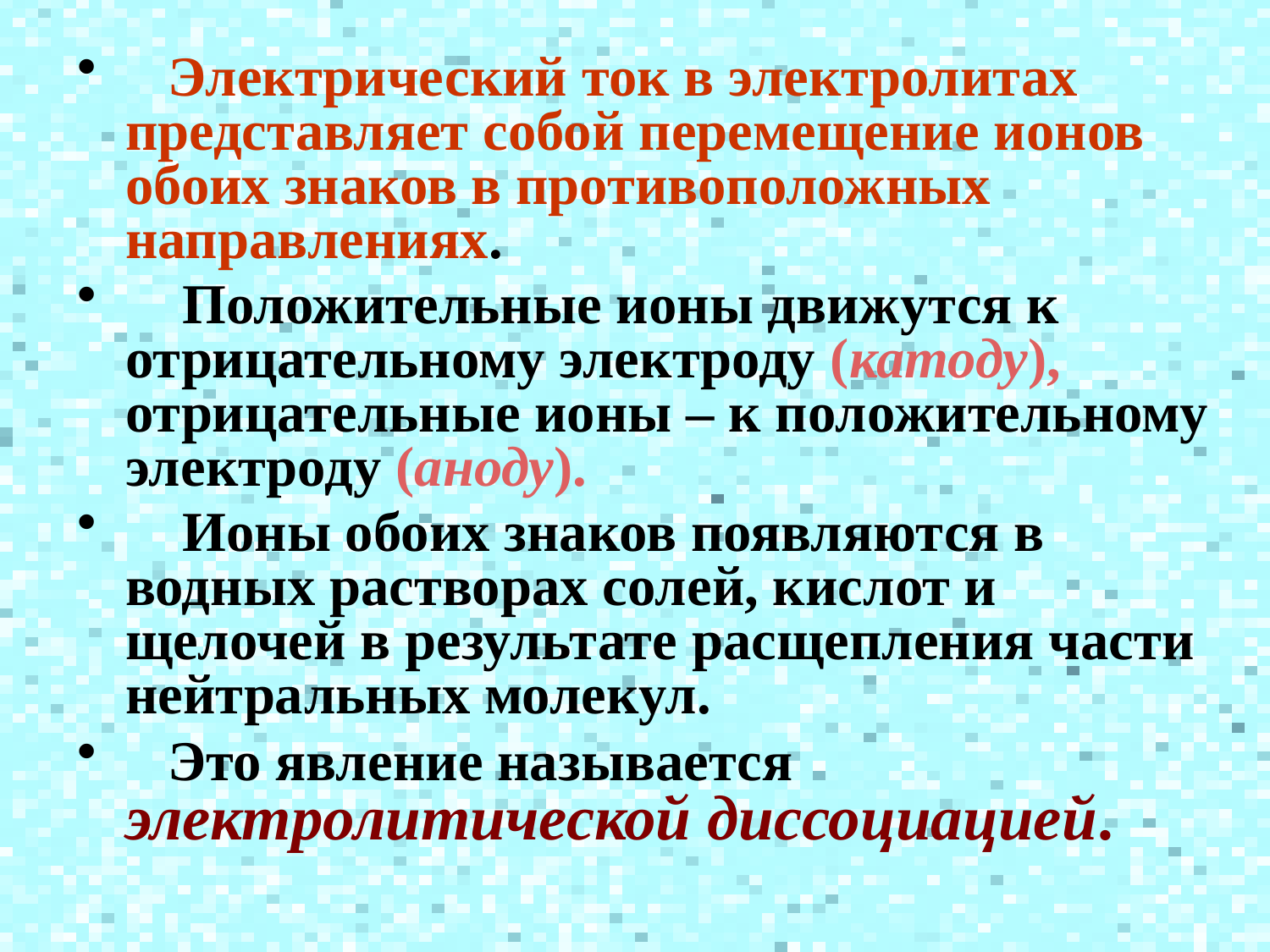

Электрический ток в электролитах представляет собой перемещение ионов обоих знаков в противоположных направлениях.
    Положительные ионы движутся к отрицательному электроду (катоду), отрицательные ионы – к положительному электроду (аноду).
    Ионы обоих знаков появляются в водных растворах солей, кислот и щелочей в результате расщепления части нейтральных молекул.
   Это явление называется электролитической диссоциацией.